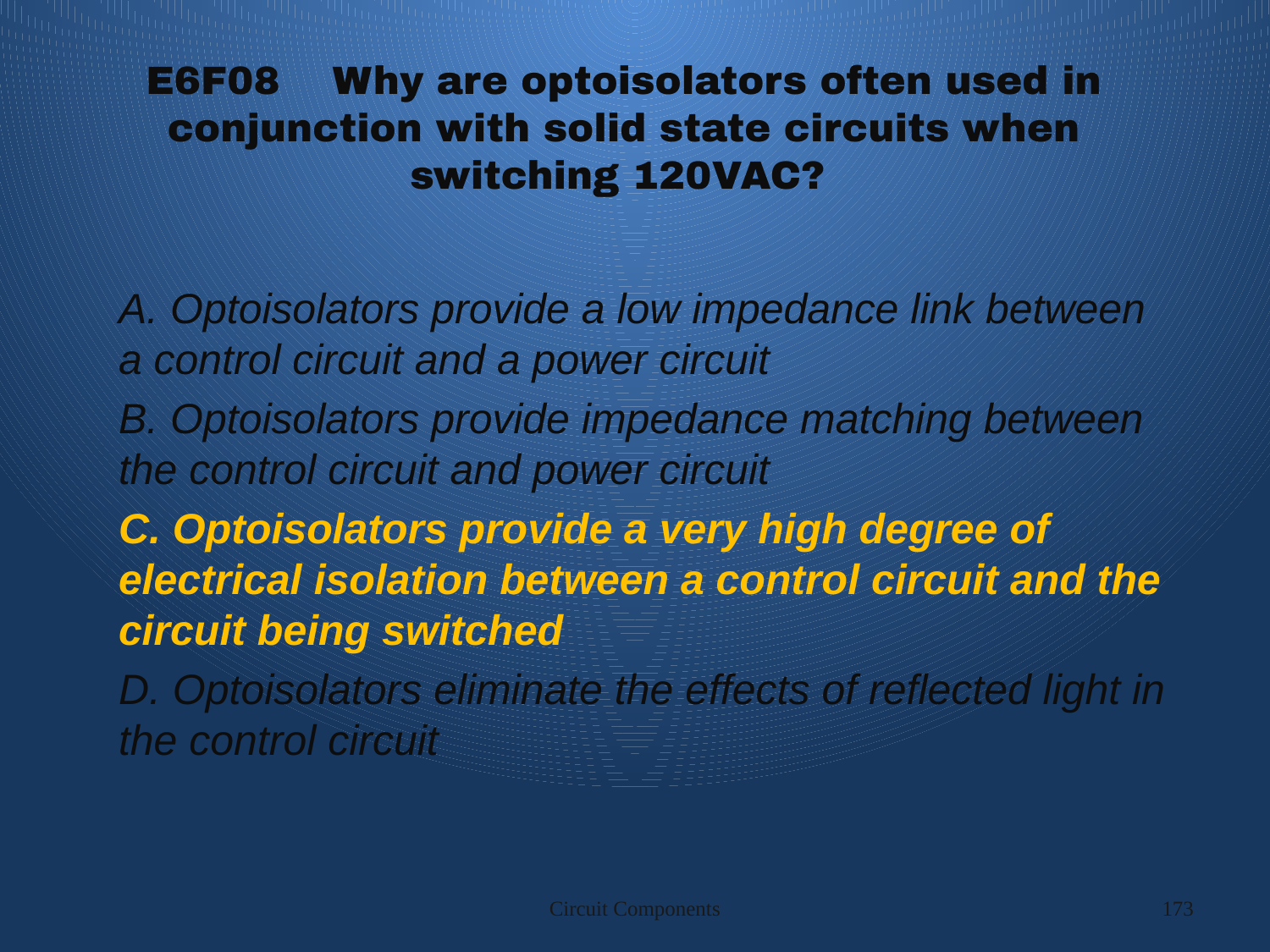

# E6F08    Why are optoisolators often used in conjunction with solid state circuits when switching 120VAC?
A. Optoisolators provide a low impedance link between a control circuit and a power circuit
B. Optoisolators provide impedance matching between the control circuit and power circuit
C. Optoisolators provide a very high degree of electrical isolation between a control circuit and the circuit being switched
D. Optoisolators eliminate the effects of reflected light in the control circuit
Circuit Components
173